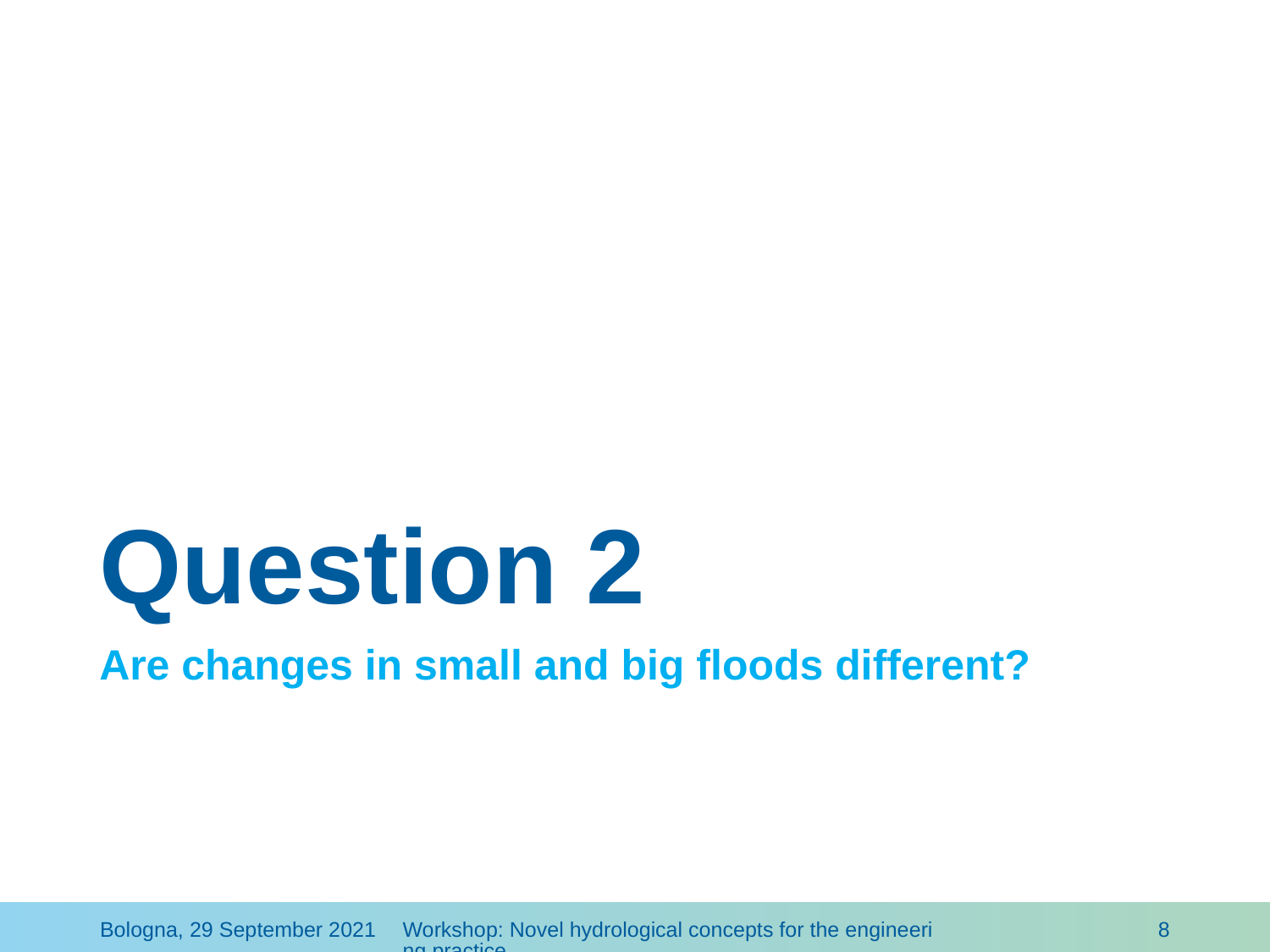

# Question 2
Are changes in small and big floods different?

Bologna, 29 September 2021
Workshop: Novel hydrological concepts for the engineering practice
8